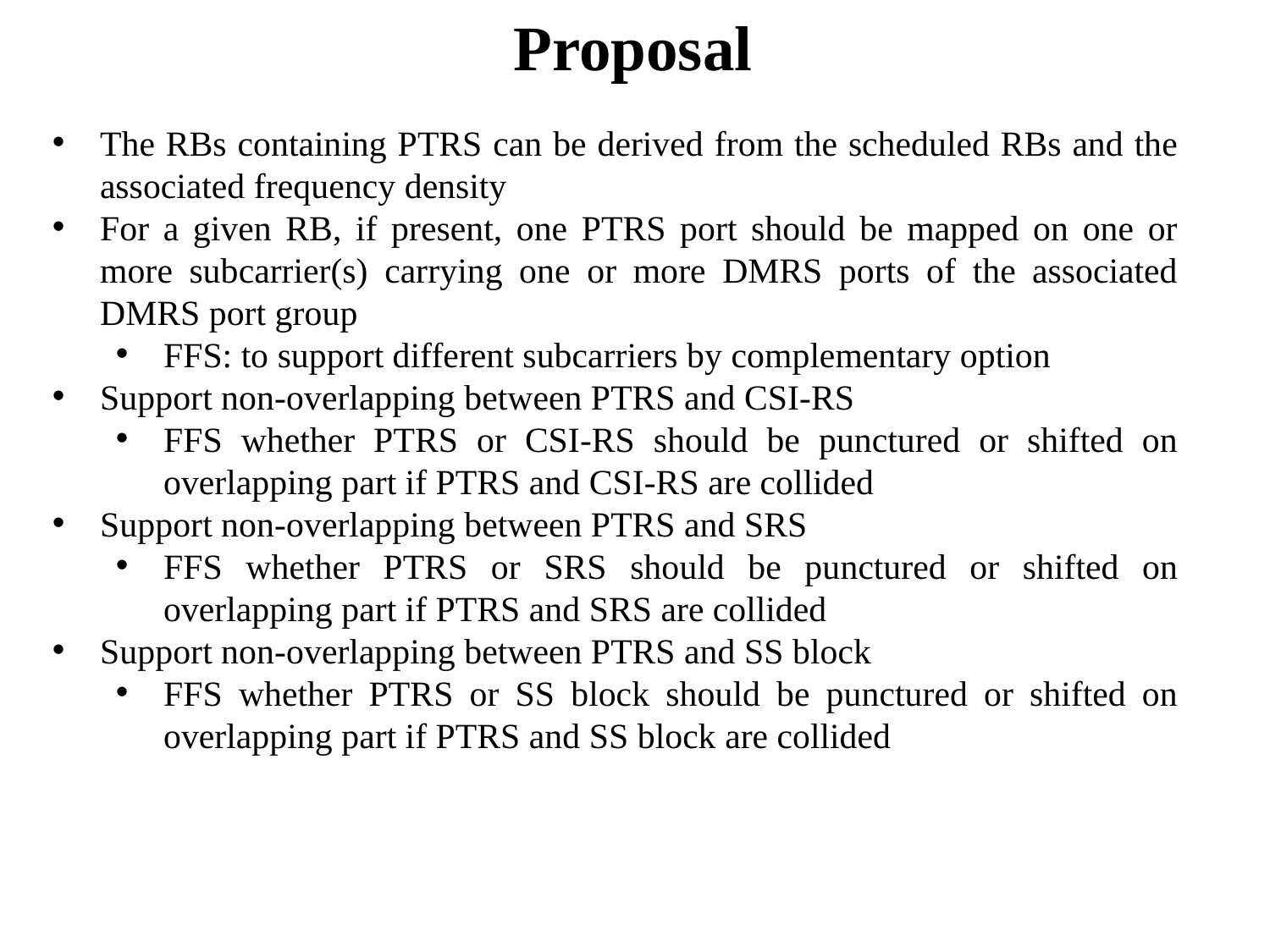

# Proposal
The RBs containing PTRS can be derived from the scheduled RBs and the associated frequency density
For a given RB, if present, one PTRS port should be mapped on one or more subcarrier(s) carrying one or more DMRS ports of the associated DMRS port group
FFS: to support different subcarriers by complementary option
Support non-overlapping between PTRS and CSI-RS
FFS whether PTRS or CSI-RS should be punctured or shifted on overlapping part if PTRS and CSI-RS are collided
Support non-overlapping between PTRS and SRS
FFS whether PTRS or SRS should be punctured or shifted on overlapping part if PTRS and SRS are collided
Support non-overlapping between PTRS and SS block
FFS whether PTRS or SS block should be punctured or shifted on overlapping part if PTRS and SS block are collided